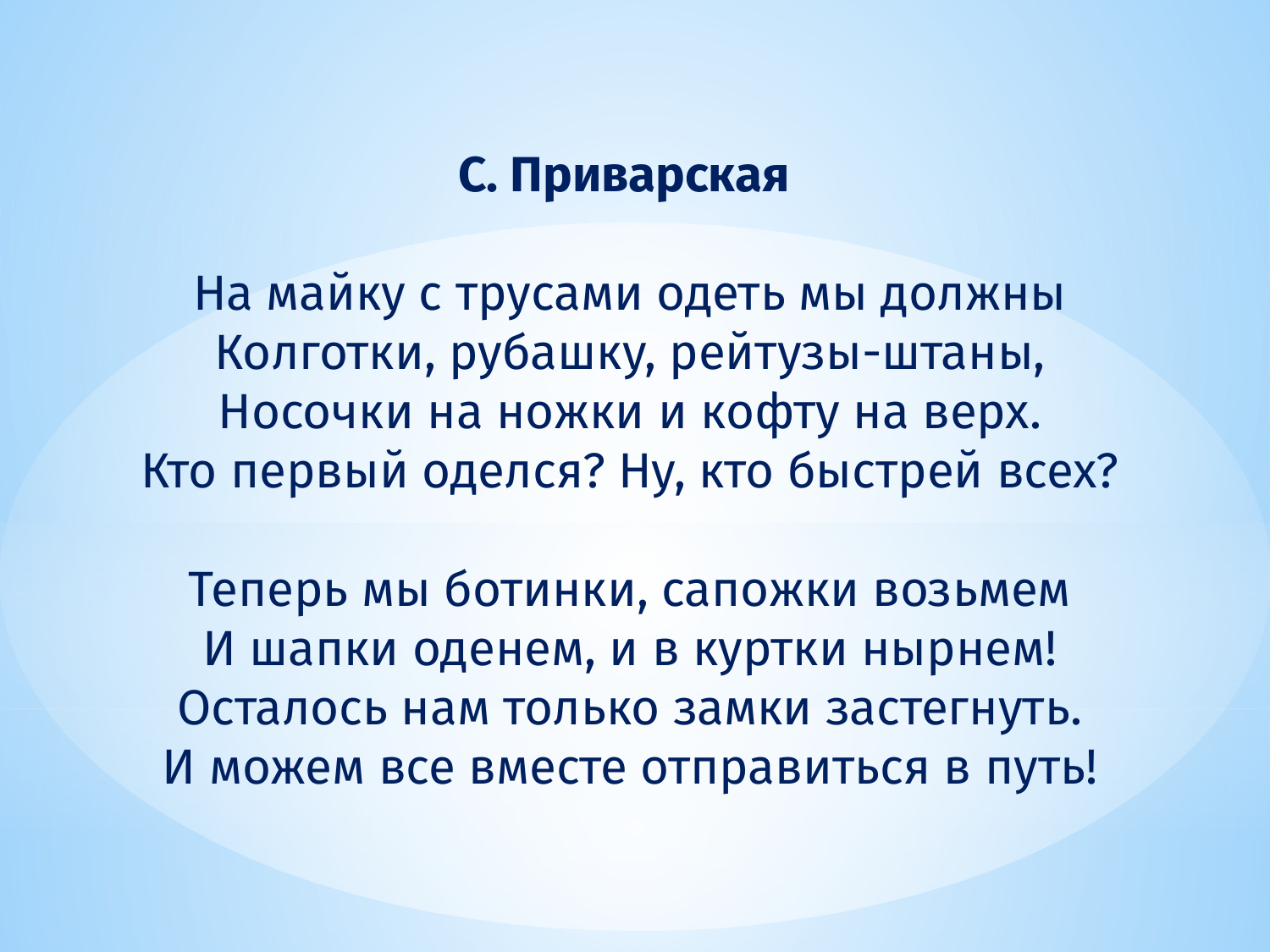

С. Приварская
На майку с трусами одеть мы должны
Колготки, рубашку, рейтузы-штаны,
Носочки на ножки и кофту на верх.
Кто первый оделся? Ну, кто быстрей всех?
              
Теперь мы ботинки, сапожки возьмем
И шапки оденем, и в куртки нырнем!
Осталось нам только замки застегнуть.
И можем все вместе отправиться в путь!